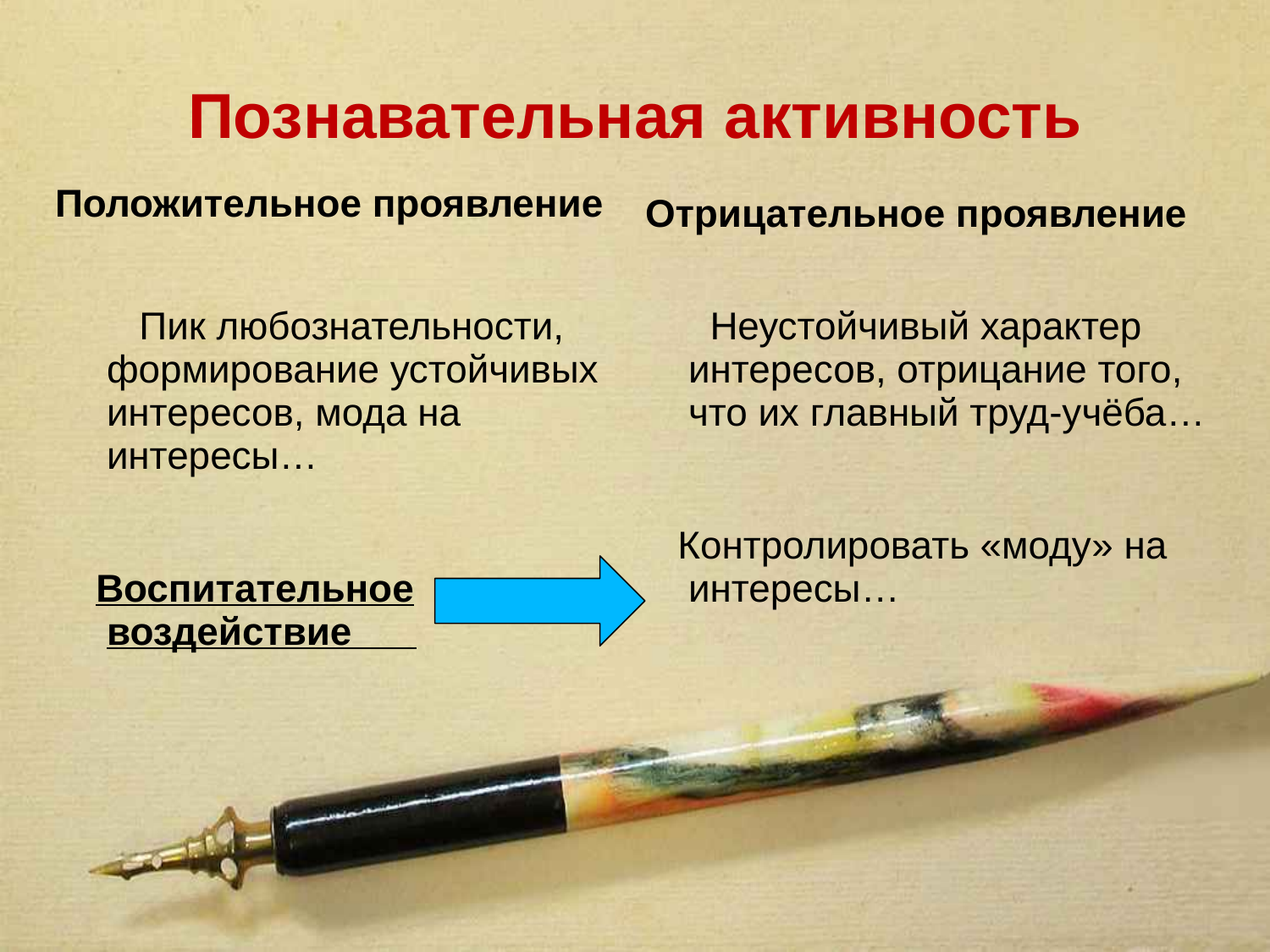

# Познавательная активность
Положительное проявление

Отрицательное проявление

       Пик любознательности, формирование устойчивых интересов, мода на интересы…

   Воспитательное воздействие

      Неустойчивый характер интересов, отрицание того, что их главный труд-учёба…

   Контролировать «моду» на интересы…